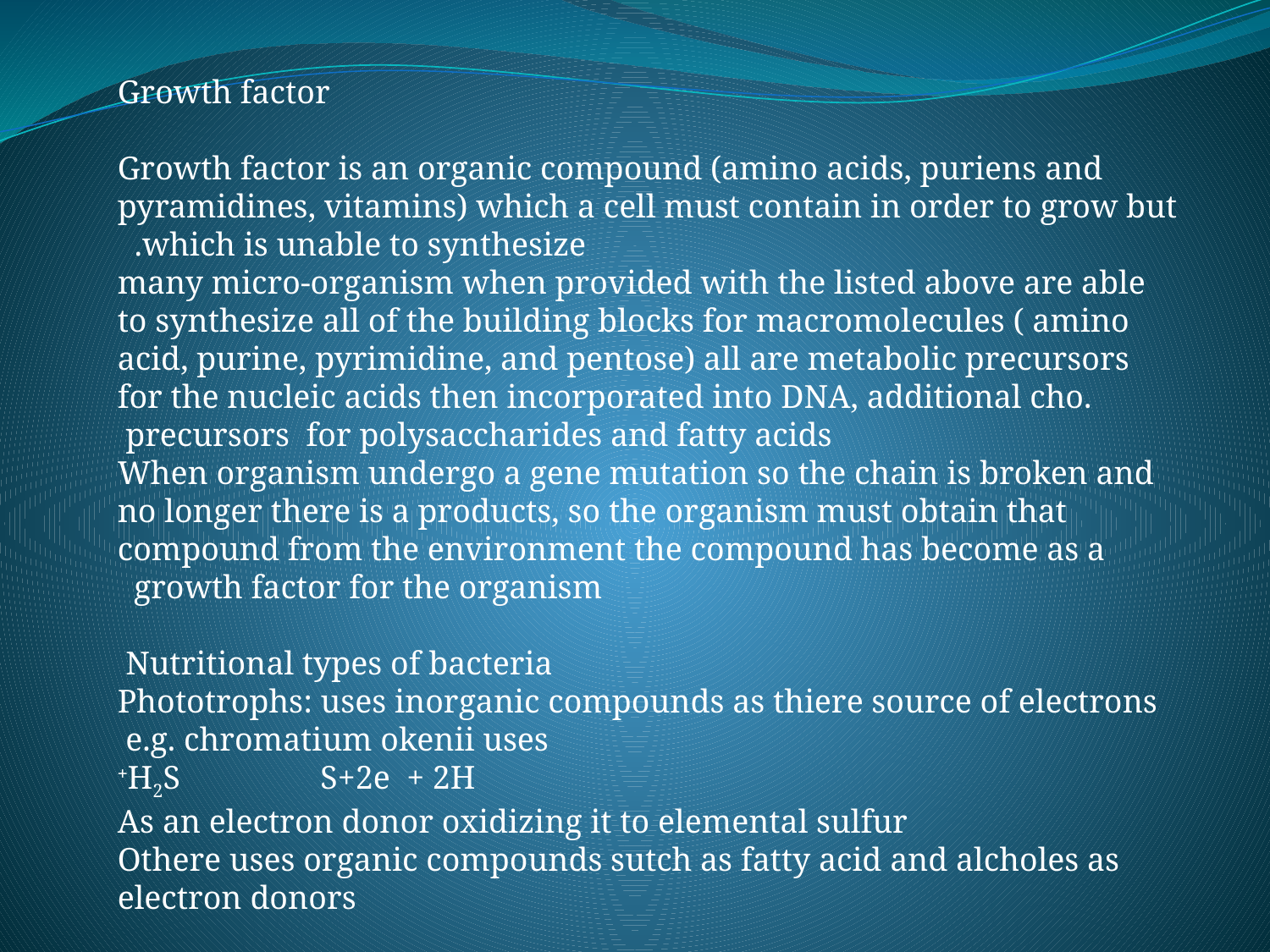

Growth factor

Growth factor is an organic compound (amino acids, puriens and pyramidines, vitamins) which a cell must contain in order to grow but which is unable to synthesize.
many micro-organism when provided with the listed above are able to synthesize all of the building blocks for macromolecules ( amino acid, purine, pyrimidine, and pentose) all are metabolic precursors for the nucleic acids then incorporated into DNA, additional cho. precursors  for polysaccharides and fatty acids
When organism undergo a gene mutation so the chain is broken and no longer there is a products, so the organism must obtain that compound from the environment the compound has become as a growth factor for the organism

Nutritional types of bacteria
Phototrophs: uses inorganic compounds as thiere source of electrons e.g. chromatium okenii uses
H2S                 S+2e  + 2H+
As an electron donor oxidizing it to elemental sulfur
Othere uses organic compounds sutch as fatty acid and alcholes as electron donors